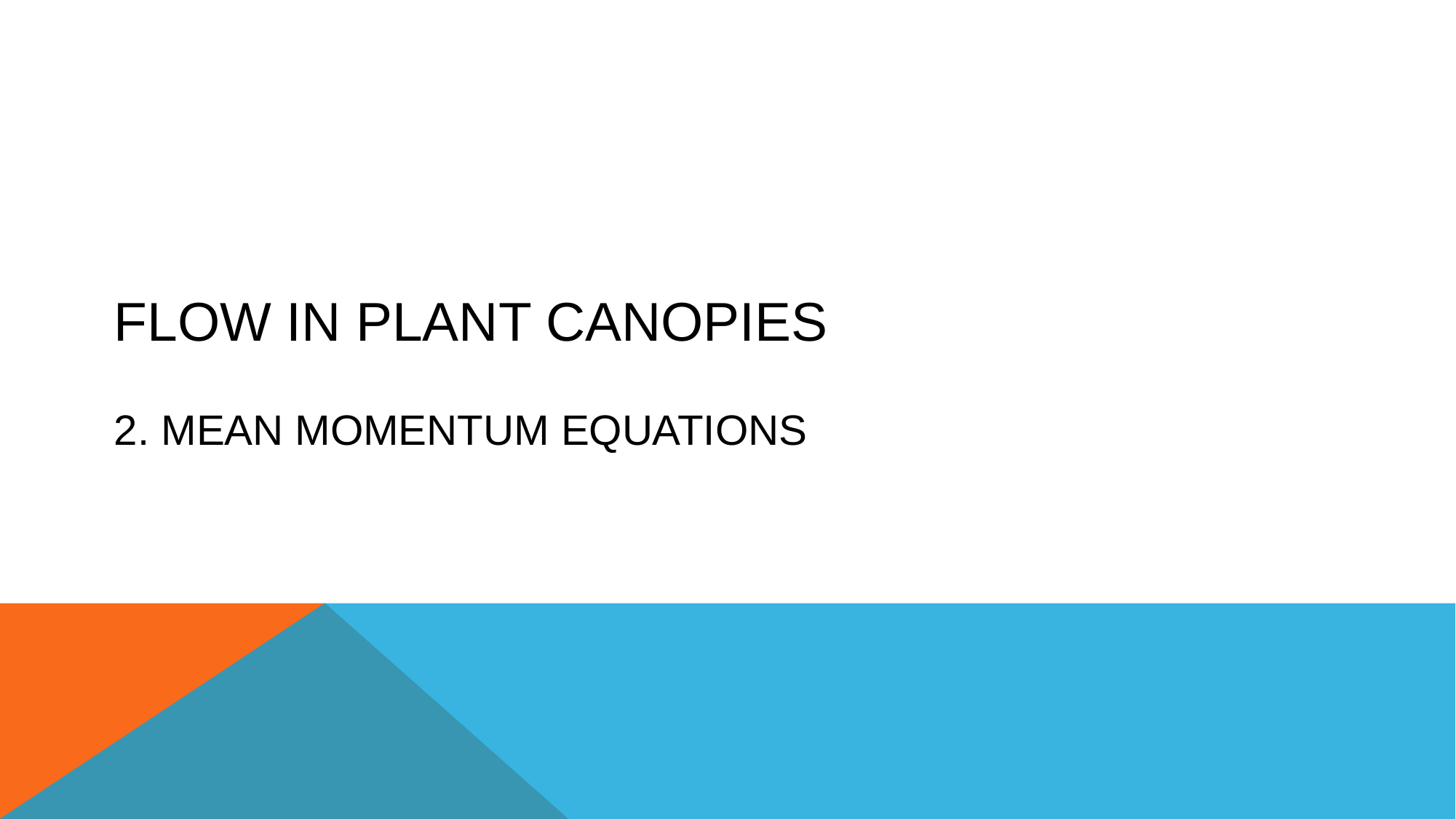

# Flow in plant canopies 2. Mean momentum equations